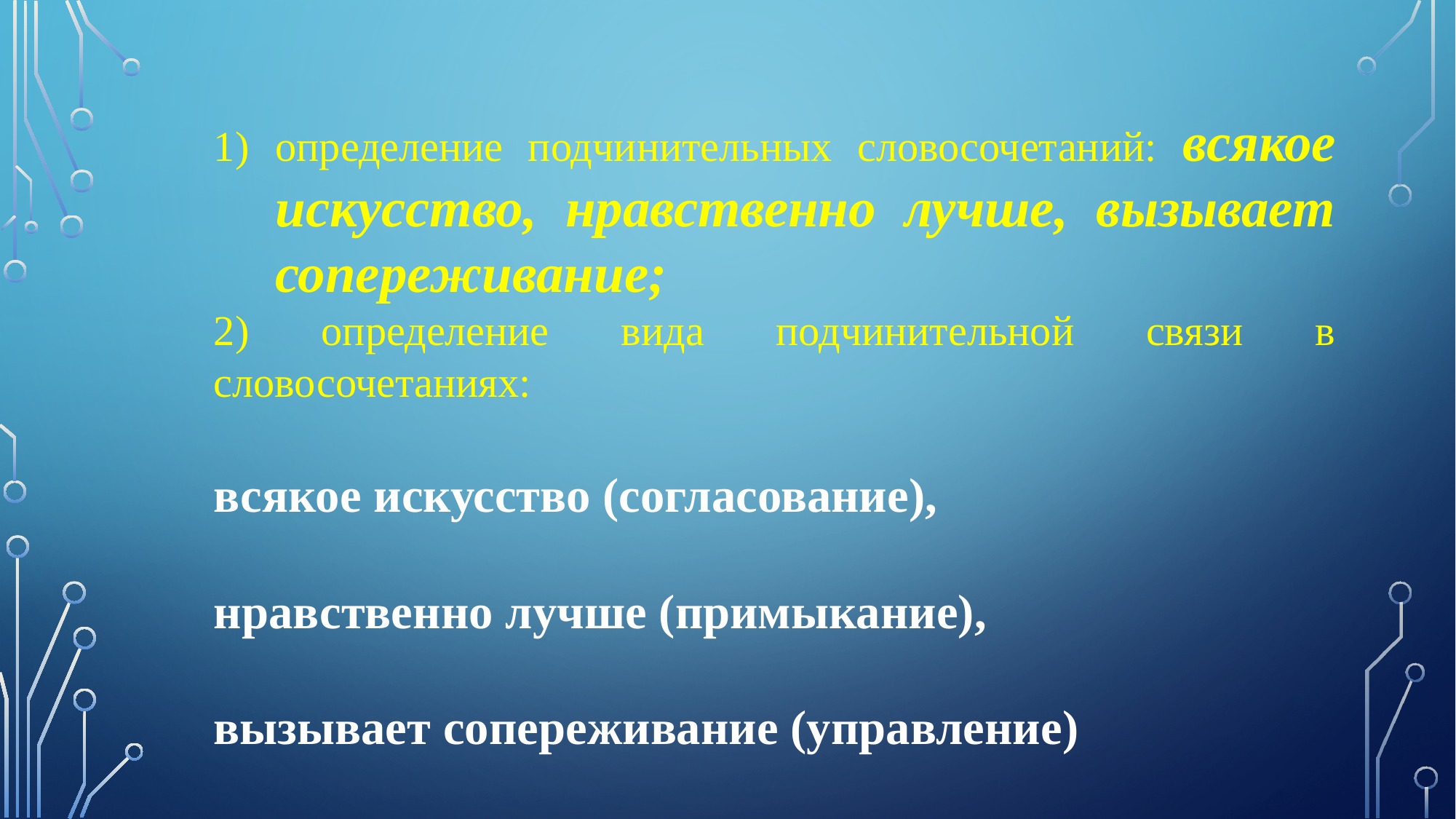

определение подчинительных словосочетаний: всякое искусство, нравственно лучше, вызывает сопереживание;
2) определение вида подчинительной связи в словосочетаниях:
всякое искусство (согласование),
нравственно лучше (примыкание),
вызывает сопереживание (управление)